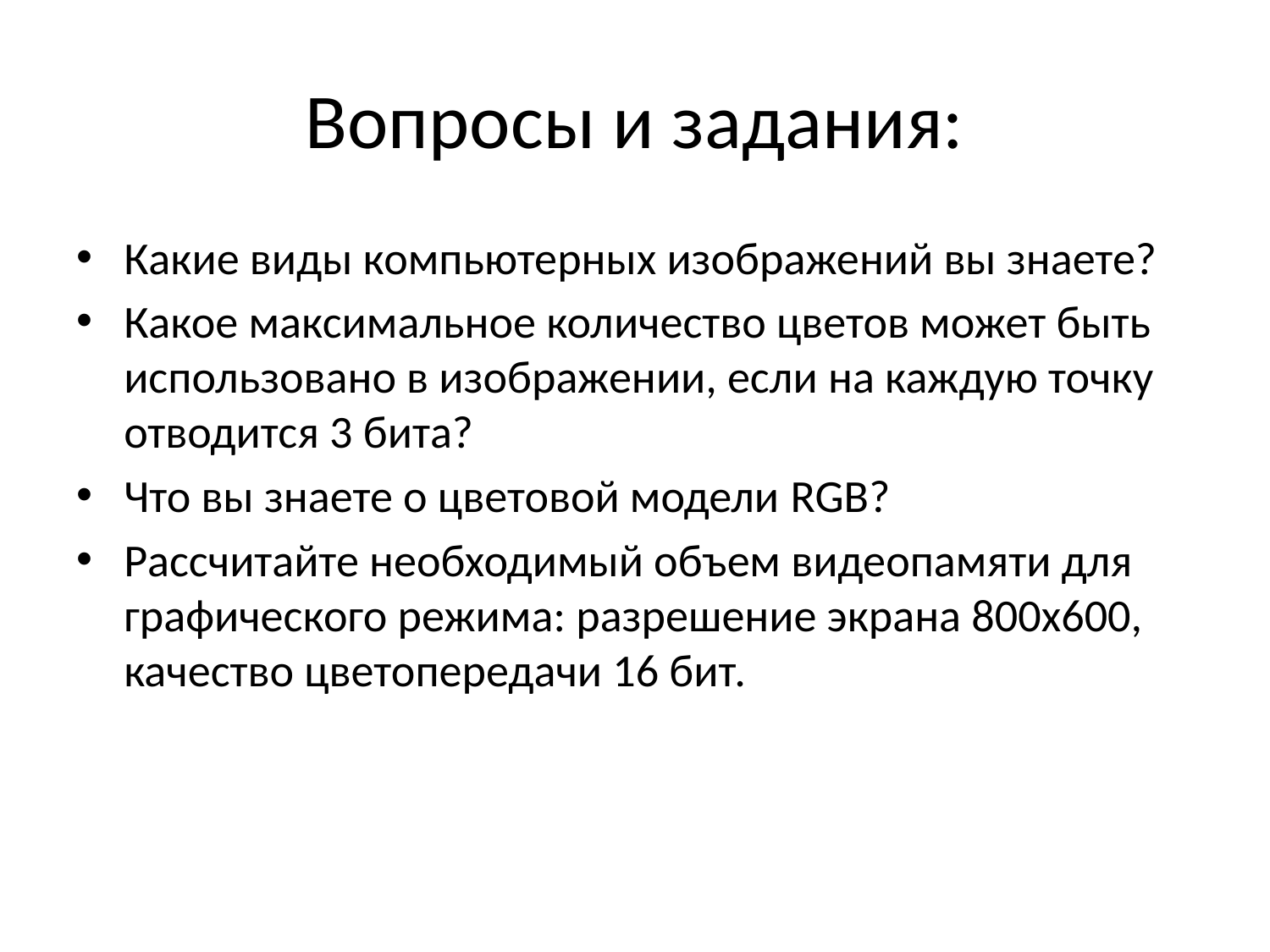

# Вопросы и задания:
Какие виды компьютерных изображений вы знаете?
Какое максимальное количество цветов может быть использовано в изображении, если на каждую точку отводится 3 бита?
Что вы знаете о цветовой модели RGB?
Рассчитайте необходимый объем видеопамяти для графического режима: разрешение экрана 800х600, качество цветопередачи 16 бит.